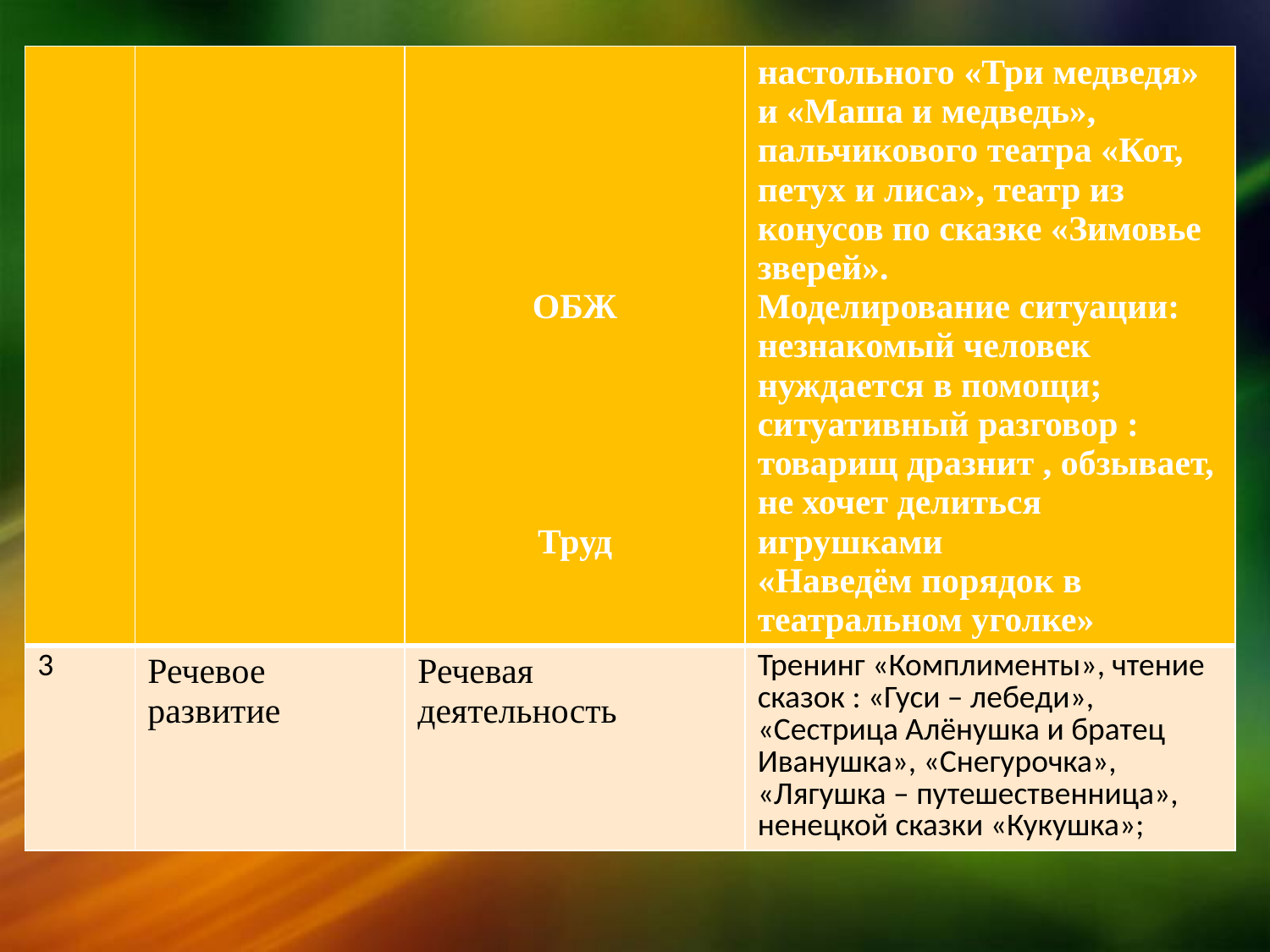

|  |  | ОБЖ Труд | настольного «Три медведя» и «Маша и медведь», пальчикового театра «Кот, петух и лиса», театр из конусов по сказке «Зимовье зверей». Моделирование ситуации: незнакомый человек нуждается в помощи; ситуативный разговор : товарищ дразнит , обзывает, не хочет делиться игрушками «Наведём порядок в театральном уголке» |
| --- | --- | --- | --- |
| 3 | Речевое развитие | Речевая деятельность | Тренинг «Комплименты», чтение сказок : «Гуси – лебеди», «Сестрица Алёнушка и братец Иванушка», «Снегурочка», «Лягушка – путешественница», ненецкой сказки «Кукушка»; |